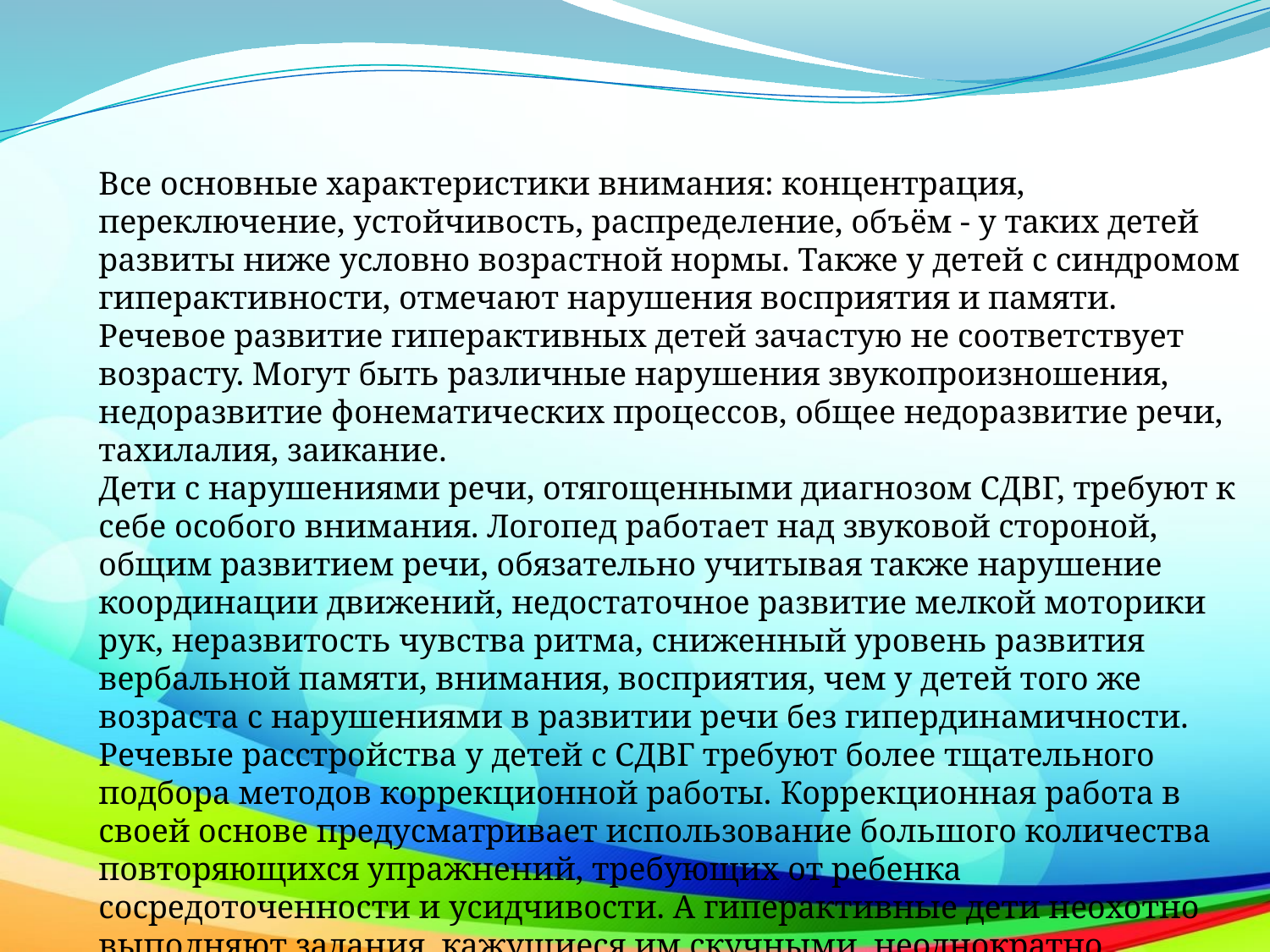

Все основные характеристики внимания: концентрация, переключение, устойчивость, распределение, объём - у таких детей развиты ниже условно возрастной нормы. Также у детей с синдромом гиперактивности, отмечают нарушения восприятия и памяти. Речевое развитие гиперактивных детей зачастую не соответствует возрасту. Могут быть различные нарушения звукопроизношения, недоразвитие фонематических процессов, общее недоразвитие речи, тахилалия, заикание.
Дети с нарушениями речи, отягощенными диагнозом СДВГ, требуют к себе особого внимания. Логопед работает над звуковой стороной, общим развитием речи, обязательно учитывая также нарушение координации движений, недостаточное развитие мелкой моторики рук, неразвитость чувства ритма, сниженный уровень развития вербальной памяти, внимания, восприятия, чем у детей того же возраста с нарушениями в развитии речи без гипердинамичности. Речевые расстройства у детей с СДВГ требуют более тщательного подбора методов коррекционной работы. Коррекционная работа в своей основе предусматривает использование большого количества повторяющихся упражнений, требующих от ребенка сосредоточенности и усидчивости. А гиперактивные дети неохотно выполняют задания, кажущиеся им скучными, неоднократно повторяющимися, трудными, не приносящими удовлетворения и не подкрепляемые поощрениями.